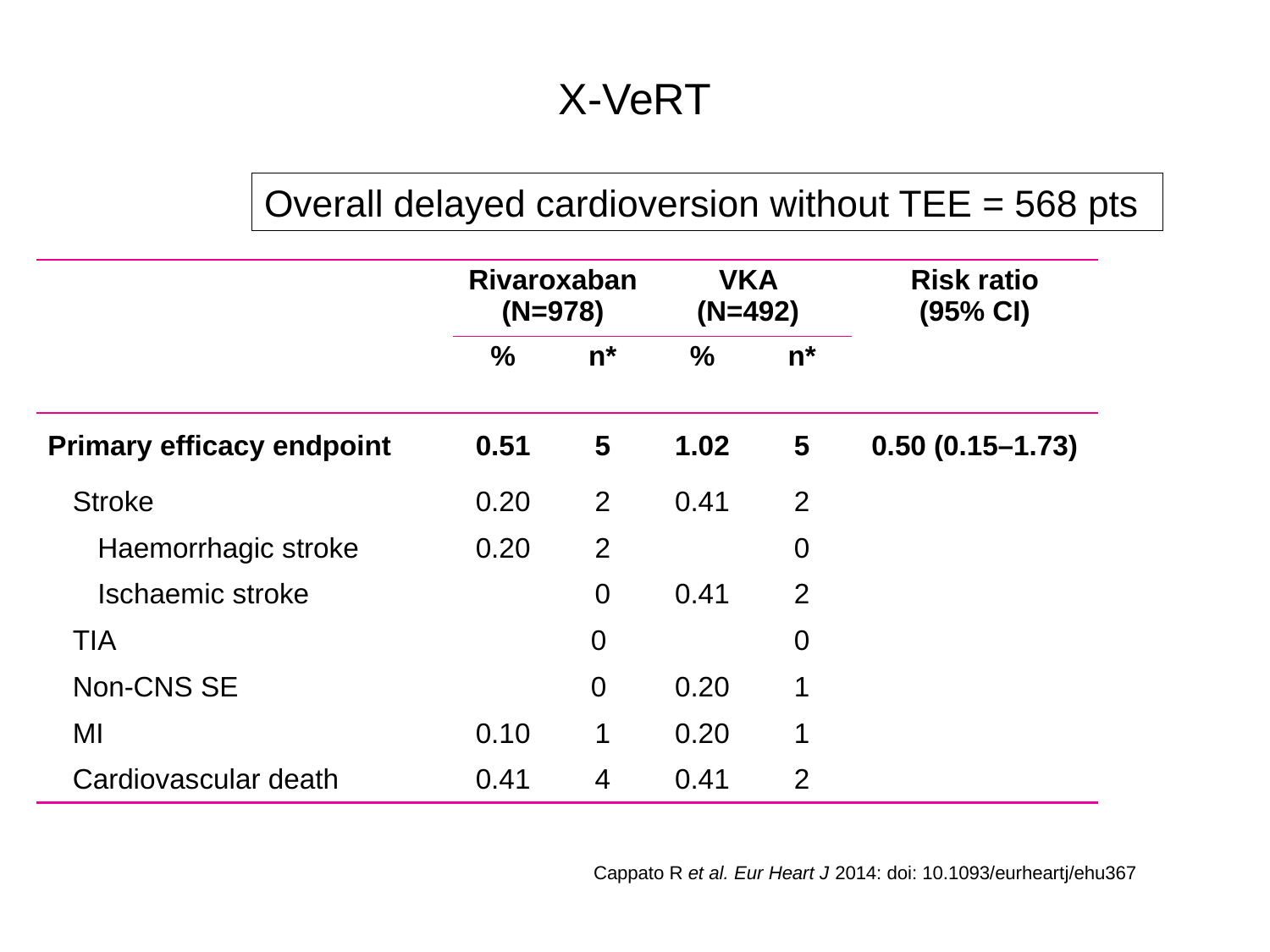

# X-VeRT
Overall delayed cardioversion without TEE = 568 pts
|  | Rivaroxaban (N=978) |  | VKA (N=492) |  | Risk ratio (95% CI) |
| --- | --- | --- | --- | --- | --- |
|  | % | n\* | % | n\* |  |
| Primary efficacy endpoint | 0.51 | 5 | 1.02 | 5 | 0.50 (0.15–1.73) |
| Stroke | 0.20 | 2 | 0.41 | 2 |  |
| Haemorrhagic stroke | 0.20 | 2 |  | 0 |  |
| Ischaemic stroke |  | 0 | 0.41 | 2 |  |
| TIA |  | 0 |  | 0 |  |
| Non-CNS SE |  | 0 | 0.20 | 1 |  |
| MI | 0.10 | 1 | 0.20 | 1 |  |
| Cardiovascular death | 0.41 | 4 | 0.41 | 2 |  |
Cappato R et al. Eur Heart J 2014: doi: 10.1093/eurheartj/ehu367